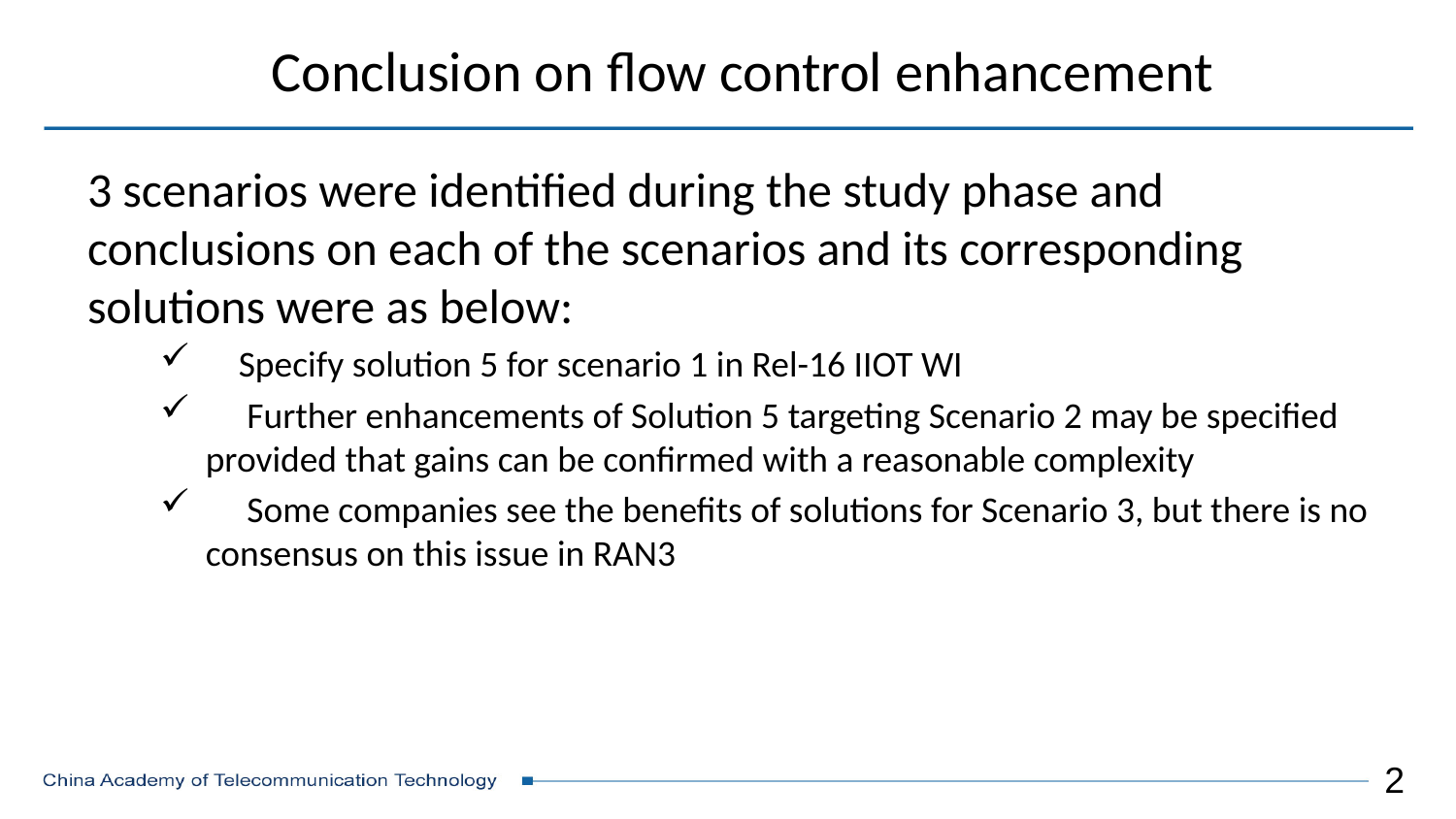

# Conclusion on flow control enhancement

3 scenarios were identified during the study phase and conclusions on each of the scenarios and its corresponding solutions were as below:
    Specify solution 5 for scenario 1 in Rel-16 IIOT WI
     Further enhancements of Solution 5 targeting Scenario 2 may be specified provided that gains can be confirmed with a reasonable complexity
     Some companies see the benefits of solutions for Scenario 3, but there is no consensus on this issue in RAN3
2